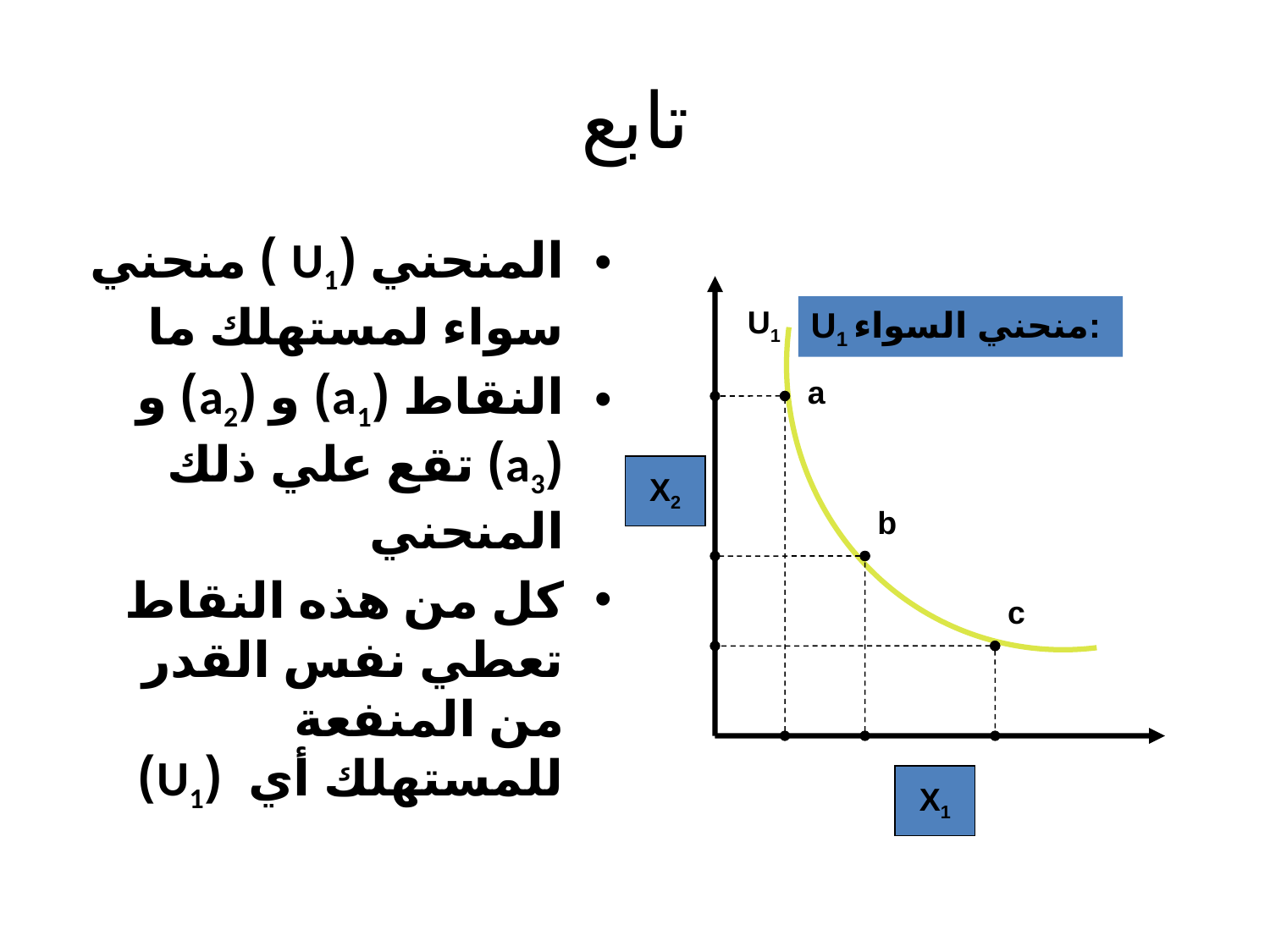

# تابع
المنحني (U1 ) منحني سواء لمستهلك ما
النقاط (a1) و (a2) و (a3) تقع علي ذلك المنحني
كل من هذه النقاط تعطي نفس القدر من المنفعة للمستهلك أي  (U1)

U1
U1 منحني السواء:

a

X2
b

c

X1